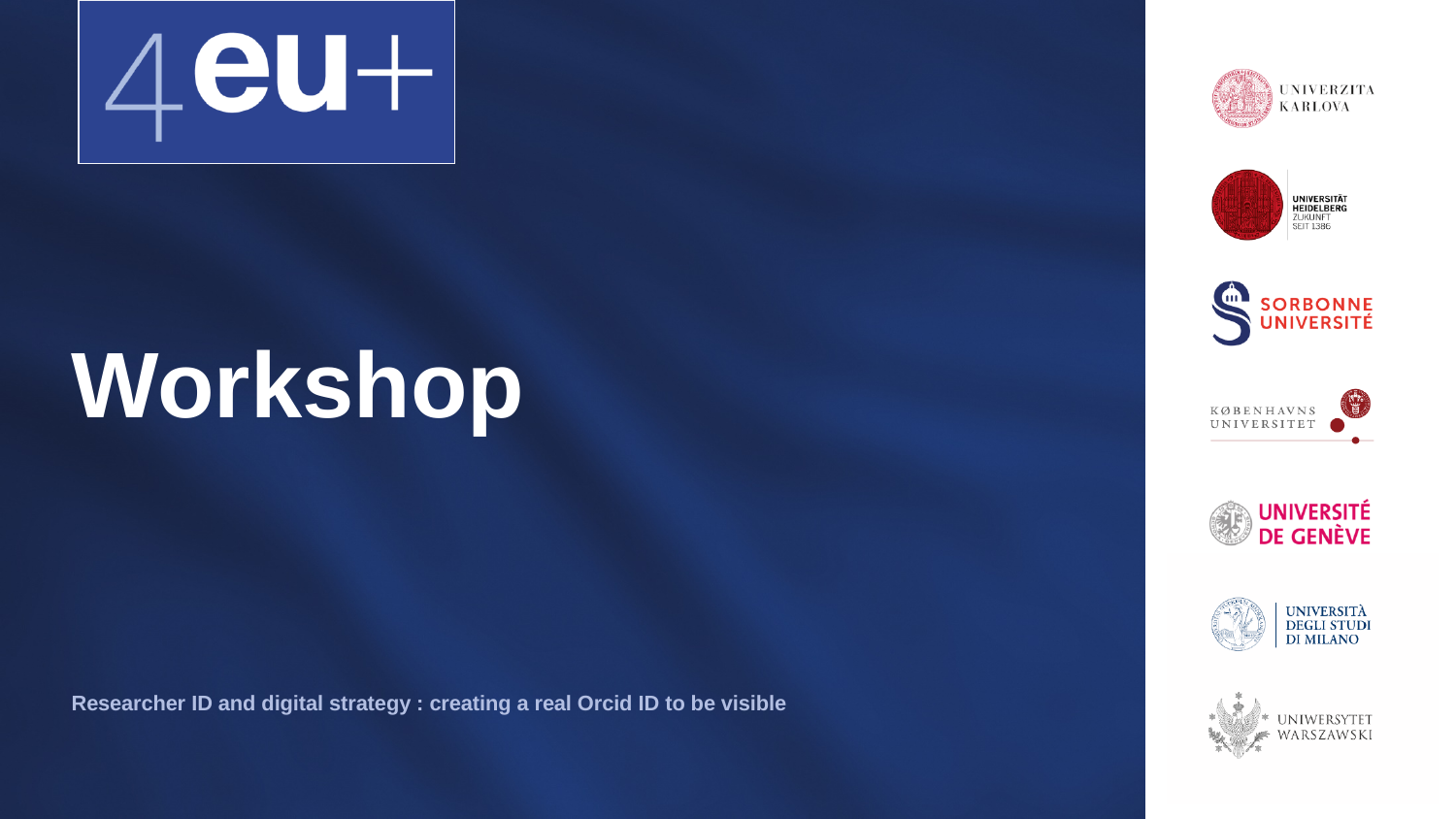

# Workshop
Researcher ID and digital strategy : creating a real Orcid ID to be visible